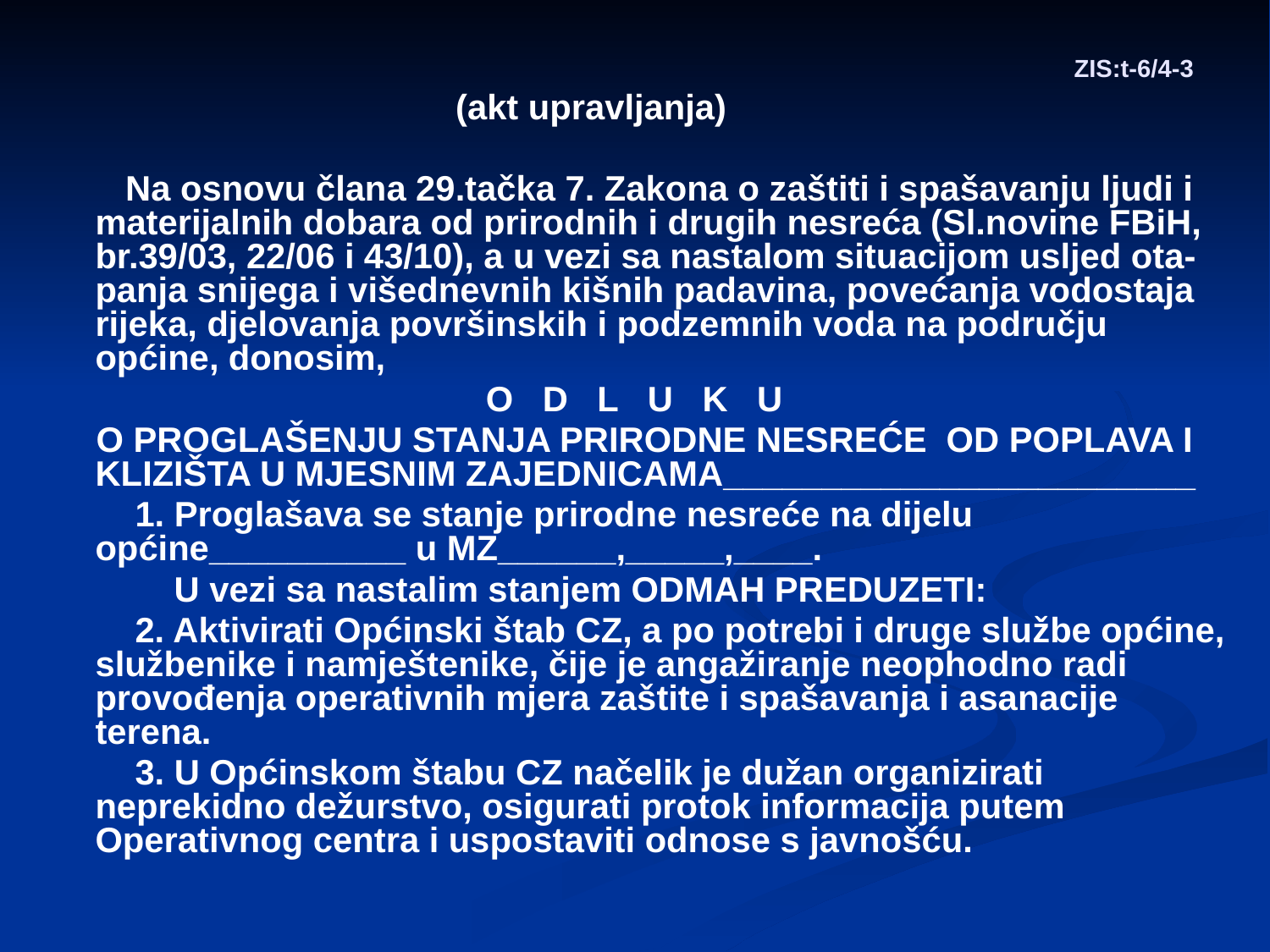

# ZIS:t-6/4-3
(akt upravljanja)

        Na osnovu člana 29.tačka 7. Zakona o zaštiti i spašavanju ljudi i materijalnih dobara od prirodnih i drugih nesreća (Sl.novine FBiH, br.39/03, 22/06 i 43/10), a u vezi sa nastalom situacijom usljed ota- panja snijega i višednevnih kišnih padavina, povećanja vodostaja rijeka, djelovanja površinskih i podzemnih voda na području općine, donosim,
                                             O   D   L   U   K   U
     O PROGLAŠENJU STANJA PRIRODNE NESREĆE  OD POPLAVA I KLIZIŠTA U MJESNIM ZAJEDNICAMA________________________
         1. Proglašava se stanje prirodne nesreće na dijelu općine__________ u MZ______,_____,____.
             U vezi sa nastalim stanjem ODMAH PREDUZETI:
         2. Aktivirati Općinski štab CZ, a po potrebi i druge službe općine, službenike i namještenike, čije je angažiranje neophodno radi provođenja operativnih mjera zaštite i spašavanja i asanacije terena.
         3. U Općinskom štabu CZ načelik je dužan organizirati neprekidno dežurstvo, osigurati protok informacija putem Operativnog centra i uspostaviti odnose s javnošću.